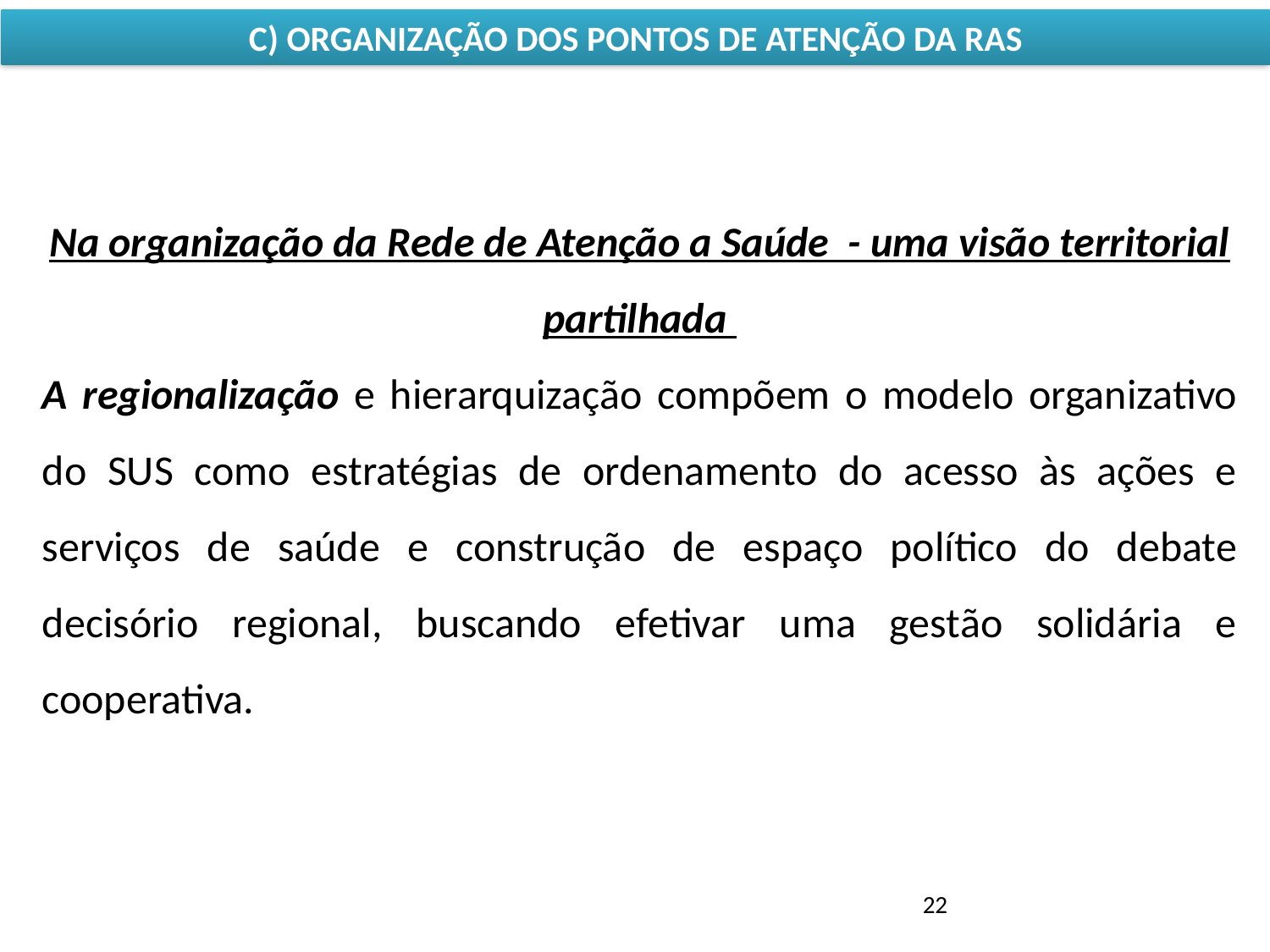

C) ORGANIZAÇÃO DOS PONTOS DE ATENÇÃO DA RAS
Na organização da Rede de Atenção a Saúde  - uma visão territorial partilhada
A regionalização e hierarquização compõem o modelo organizativo do SUS como estratégias de ordenamento do acesso às ações e serviços de saúde e construção de espaço político do debate decisório regional, buscando efetivar uma gestão solidária e cooperativa.
22